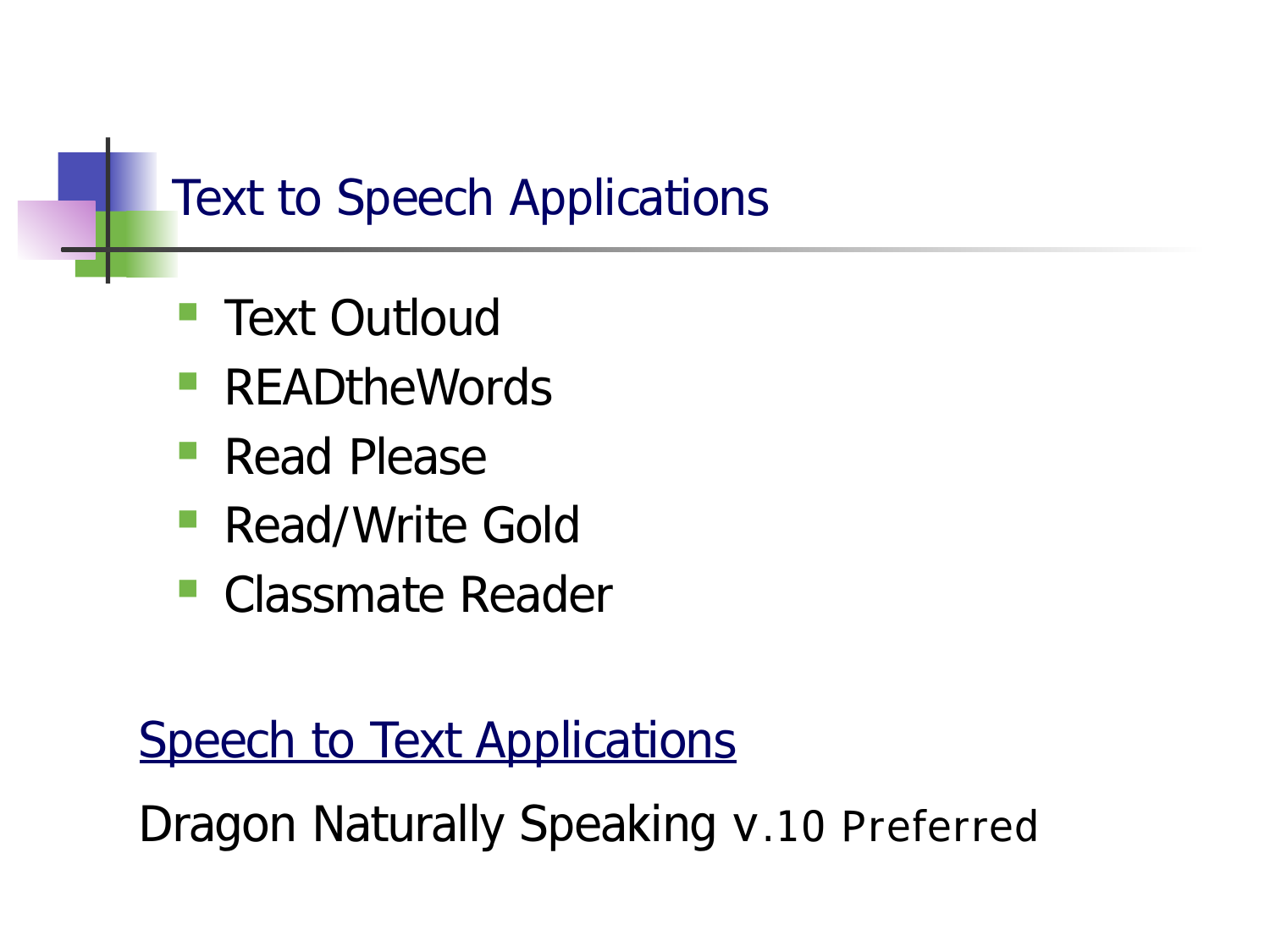

# Text to Speech Applications
Text Outloud
READtheWords
Read Please
Read/Write Gold
Classmate Reader

	Speech to Text Applications
	Dragon Naturally Speaking v.10 Preferred